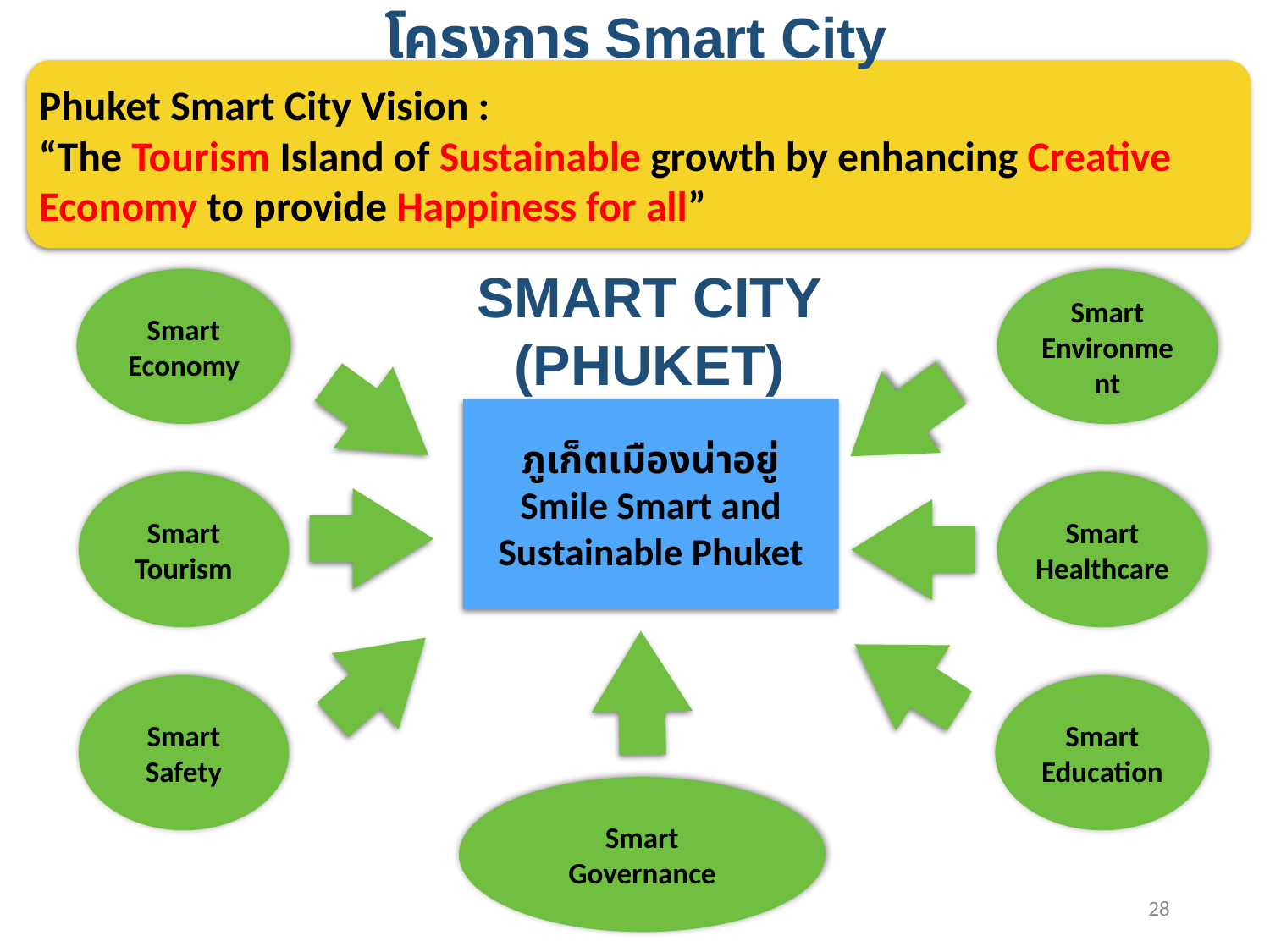

โครงการ Smart City
Phuket Smart City Vision :
“The Tourism Island of Sustainable growth by enhancing Creative Economy to provide Happiness for all”
SMART CITY
(PHUKET)
Smart
Economy
Smart Environment

ภูเก็ตเมืองน่าอยู่
Smile Smart and Sustainable Phuket
Smart
Tourism
Smart
Healthcare

Smart
Safety
Smart
Education
Smart
Governance
28